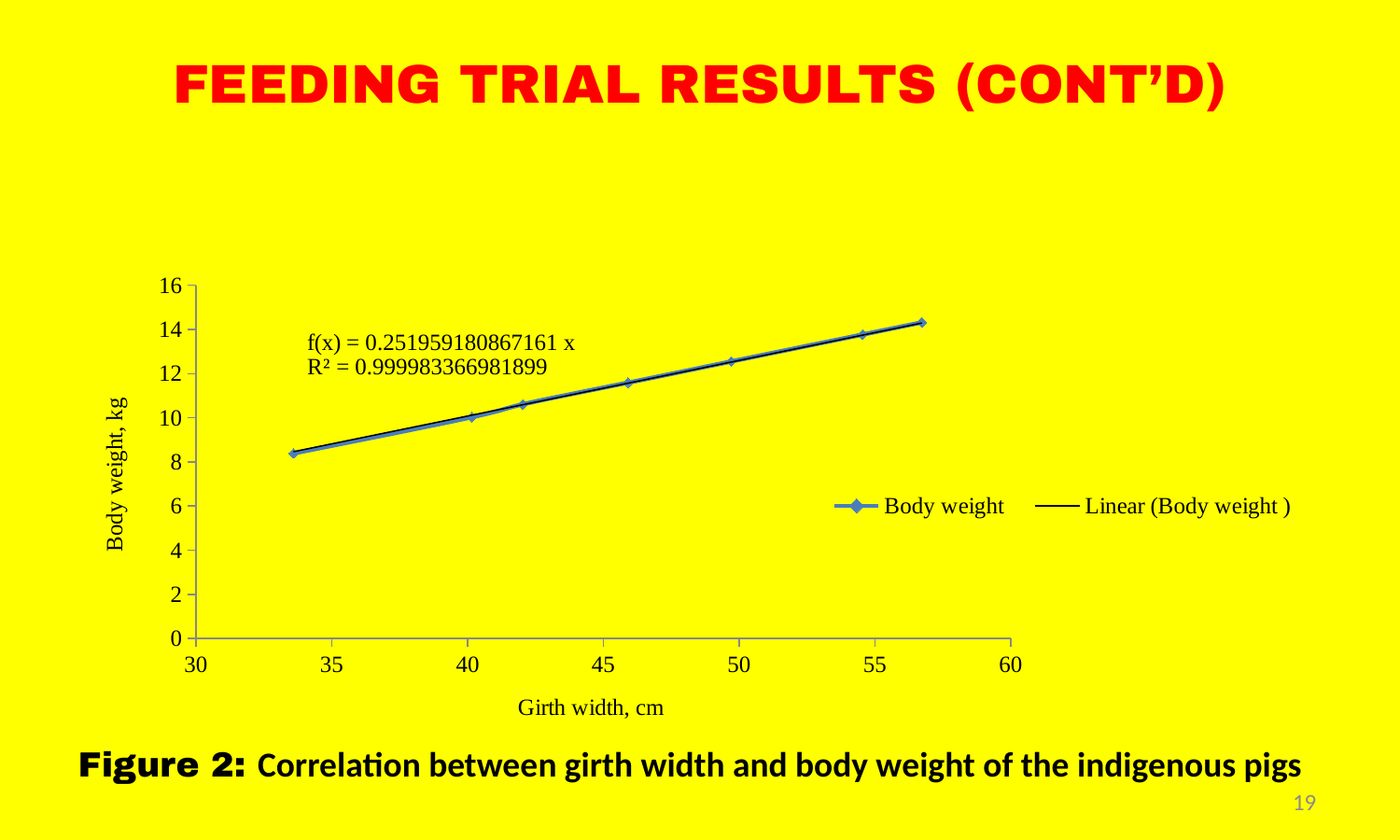

# FEEDING TRIAL RESULTS (CONT’D)

### Chart:

| Category | Body weight  |
|---|---|
Figure 2: Correlation between girth width and body weight of the indigenous pigs
19